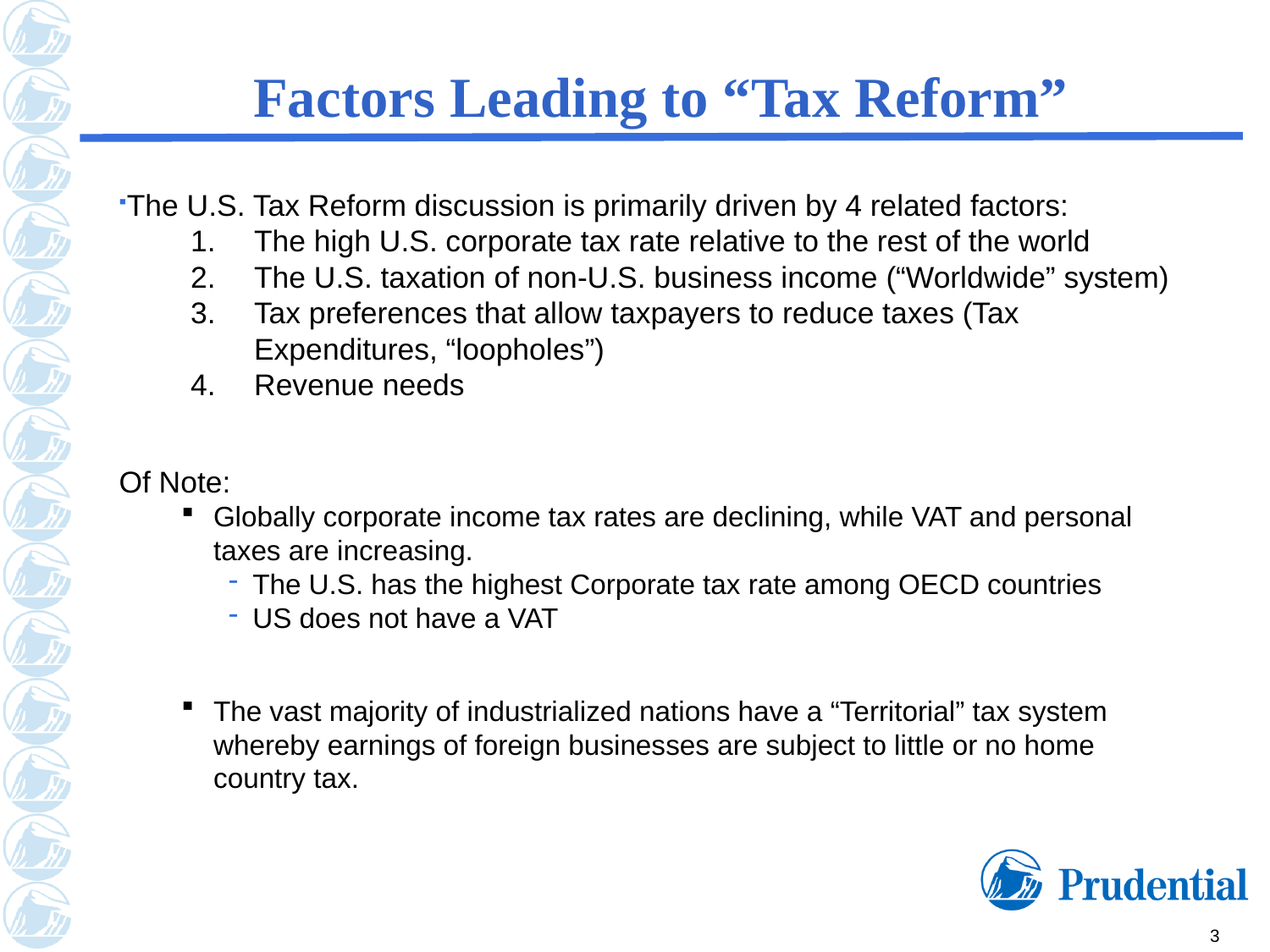

# Factors Leading to “Tax Reform”
The U.S. Tax Reform discussion is primarily driven by 4 related factors:
The high U.S. corporate tax rate relative to the rest of the world
The U.S. taxation of non-U.S. business income (“Worldwide” system)
Tax preferences that allow taxpayers to reduce taxes (Tax Expenditures, “loopholes”)
Revenue needs

Of Note:
Globally corporate income tax rates are declining, while VAT and personal taxes are increasing.
The U.S. has the highest Corporate tax rate among OECD countries
US does not have a VAT

The vast majority of industrialized nations have a “Territorial” tax system whereby earnings of foreign businesses are subject to little or no home country tax.

3